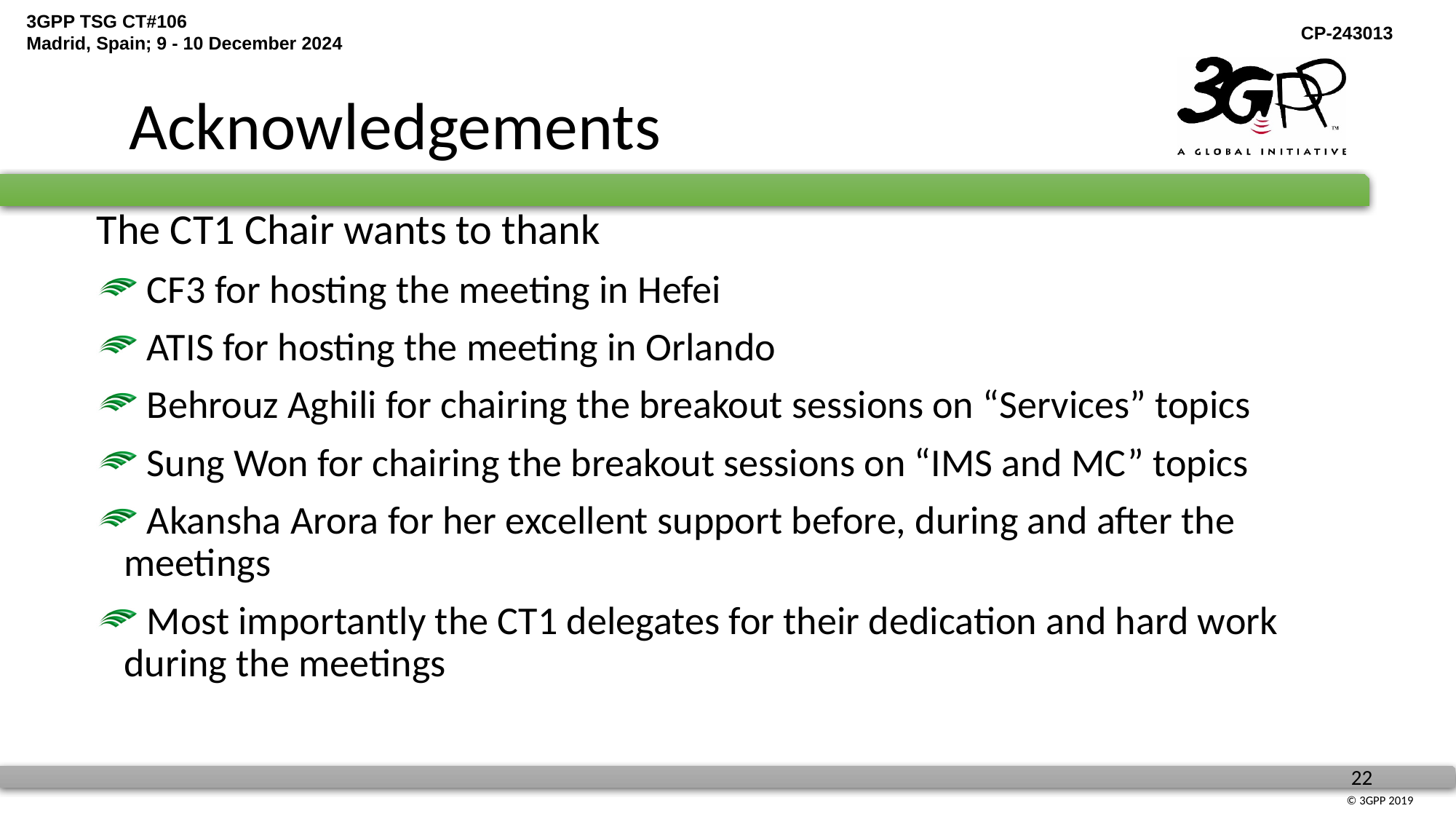

# Acknowledgements
The CT1 Chair wants to thank
 CF3 for hosting the meeting in Hefei
 ATIS for hosting the meeting in Orlando
 Behrouz Aghili for chairing the breakout sessions on “Services” topics
 Sung Won for chairing the breakout sessions on “IMS and MC” topics
 Akansha Arora for her excellent support before, during and after the meetings
 Most importantly the CT1 delegates for their dedication and hard work during the meetings